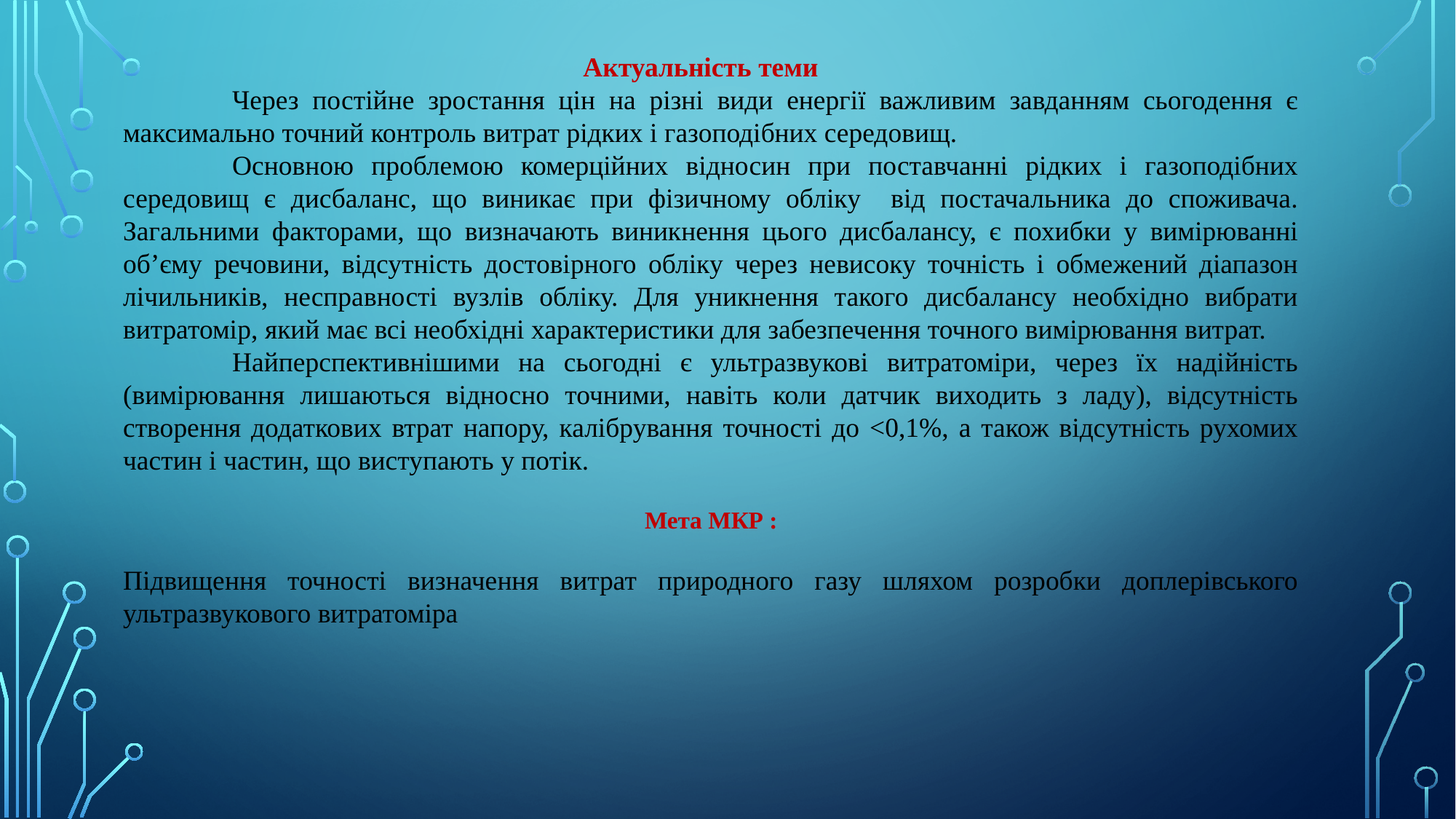

Актуальність теми
	Через постійне зростання цін на різні види енергії важливим завданням сьогодення є максимально точний контроль витрат рідких і газоподібних середовищ.
	Основною проблемою комерційних відносин при поставчанні рідких і газоподібних середовищ є дисбаланс, що виникає при фізичному обліку  від постачальника до споживача. Загальними факторами, що визначають виникнення цього дисбалансу, є похибки у вимірюванні об’єму речовини, відсутність достовірного обліку через невисоку точність і обмежений діапазон лічильників, несправності вузлів обліку. Для уникнення такого дисбалансу необхідно вибрати витратомір, який має всі необхідні характеристики для забезпечення точного вимірювання витрат.
	Найперспективнішими на сьогодні є ультразвукові витратоміри, через їх надійність (вимірювання лишаються відносно точними, навіть коли датчик виходить з ладу), відсутність створення додаткових втрат напору, калібрування точності до <0,1%, а також відсутність рухомих частин і частин, що виступають у потік.

Мета МКР :

Підвищення точності визначення витрат природного газу шляхом розробки доплерівського ультразвукового витратоміра